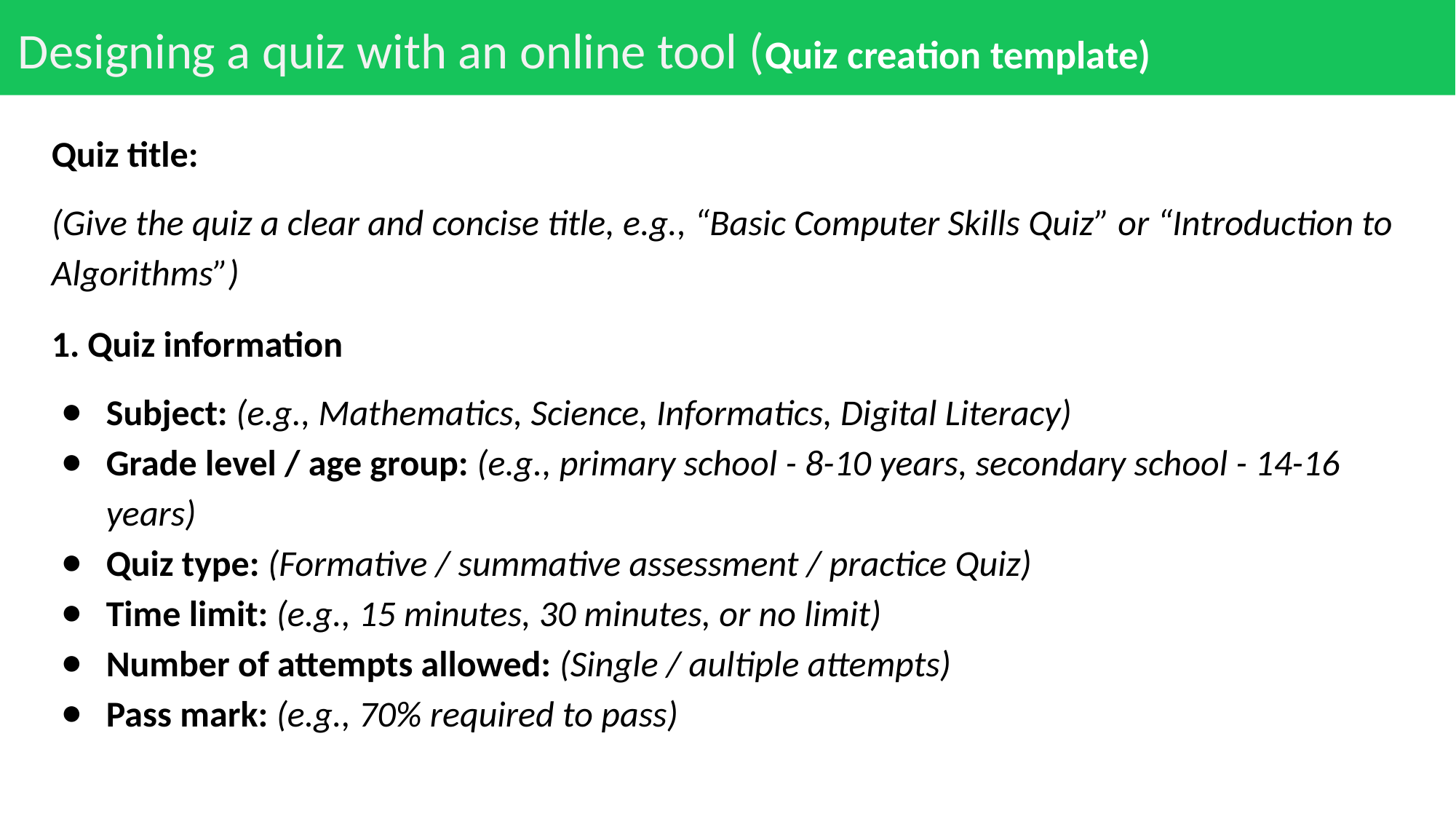

# Designing a quiz with an online tool (Quiz creation template)
Quiz title:
(Give the quiz a clear and concise title, e.g., “Basic Computer Skills Quiz” or “Introduction to Algorithms”)
1. Quiz information
Subject: (e.g., Mathematics, Science, Informatics, Digital Literacy)
Grade level / age group: (e.g., primary school - 8-10 years, secondary school - 14-16 years)
Quiz type: (Formative / summative assessment / practice Quiz)
Time limit: (e.g., 15 minutes, 30 minutes, or no limit)
Number of attempts allowed: (Single / aultiple attempts)
Pass mark: (e.g., 70% required to pass)